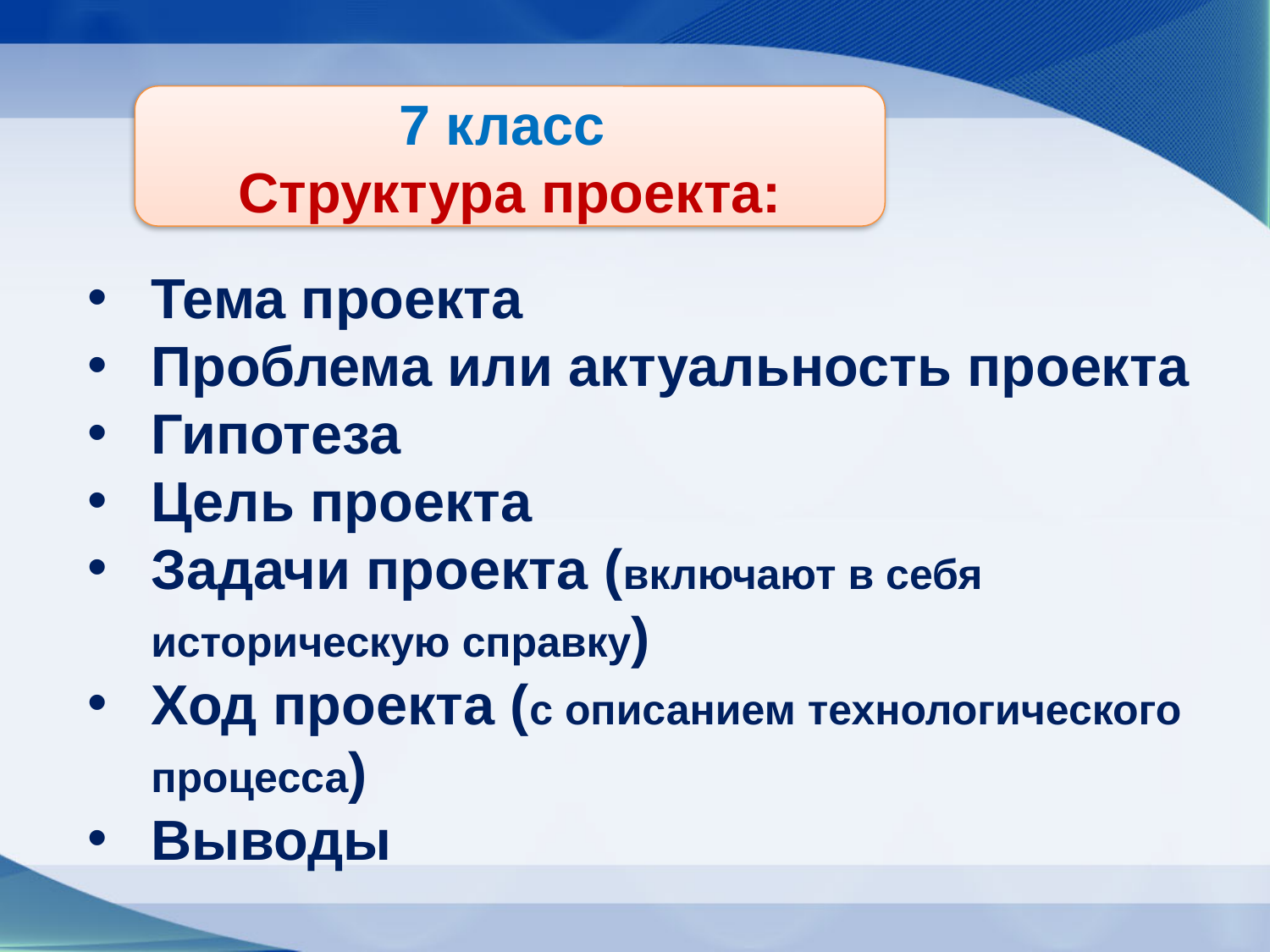

7 класс
Структура проекта:
Тема проекта
Проблема или актуальность проекта
Гипотеза
Цель проекта
Задачи проекта (включают в себя историческую справку)
Ход проекта (с описанием технологического процесса)
Выводы